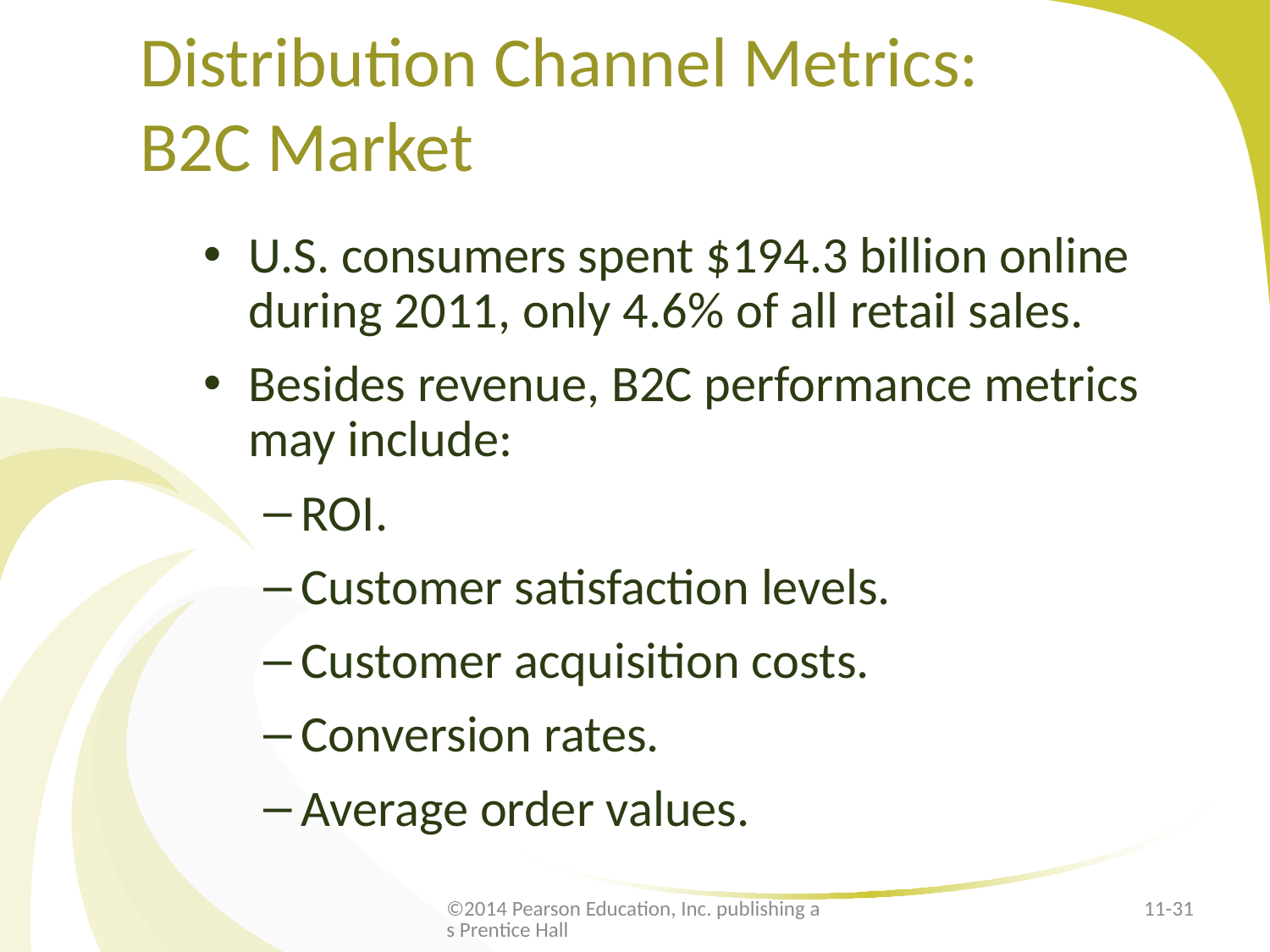

# Distribution Channel Metrics: B2C Market
U.S. consumers spent $194.3 billion online during 2011, only 4.6% of all retail sales.
Besides revenue, B2C performance metrics may include:
ROI.
Customer satisfaction levels.
Customer acquisition costs.
Conversion rates.
Average order values.

©2014 Pearson Education, Inc. publishing as Prentice Hall
11-31